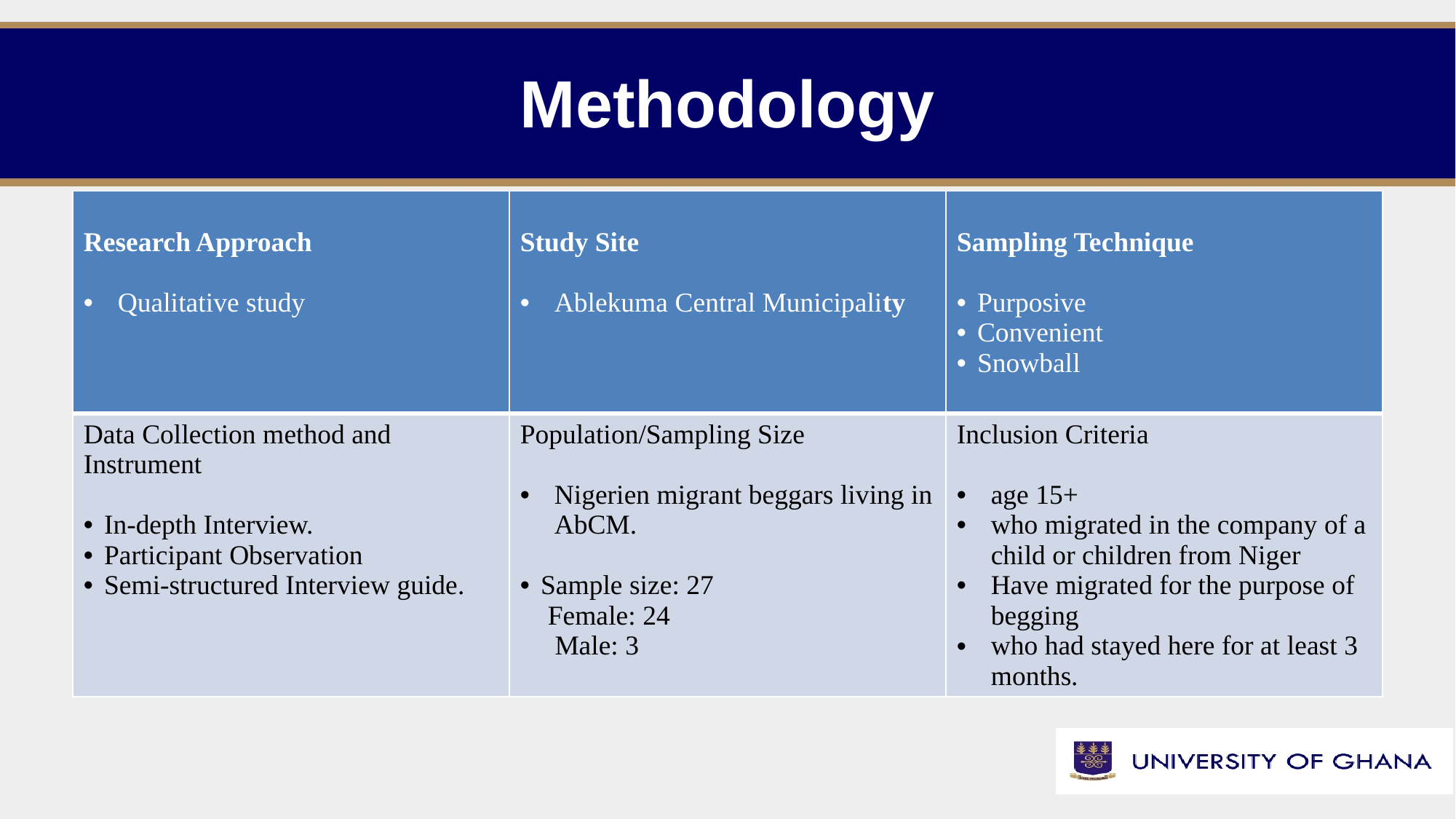

# Methodology
| Research Approach Qualitative study | Study Site Ablekuma Central Municipality | Sampling Technique Purposive Convenient Snowball |
| --- | --- | --- |
| Data Collection method and Instrument In-depth Interview. Participant Observation Semi-structured Interview guide. | Population/Sampling Size Nigerien migrant beggars living in AbCM. Sample size: 27 Female: 24 Male: 3 | Inclusion Criteria age 15+ who migrated in the company of a child or children from Niger Have migrated for the purpose of begging who had stayed here for at least 3 months. |